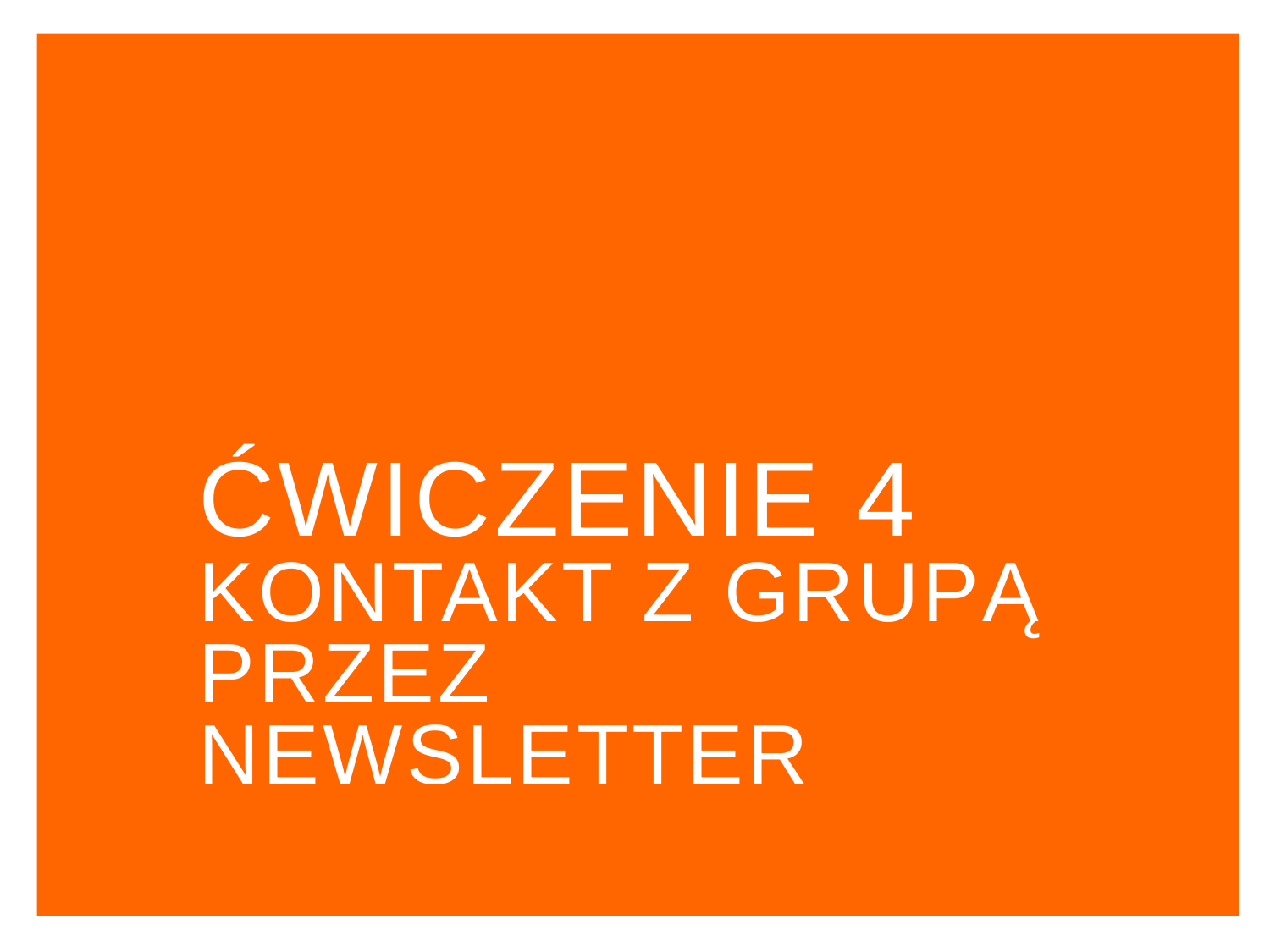

# Ćwiczenie 4 kontakt z grupą przez newsletter